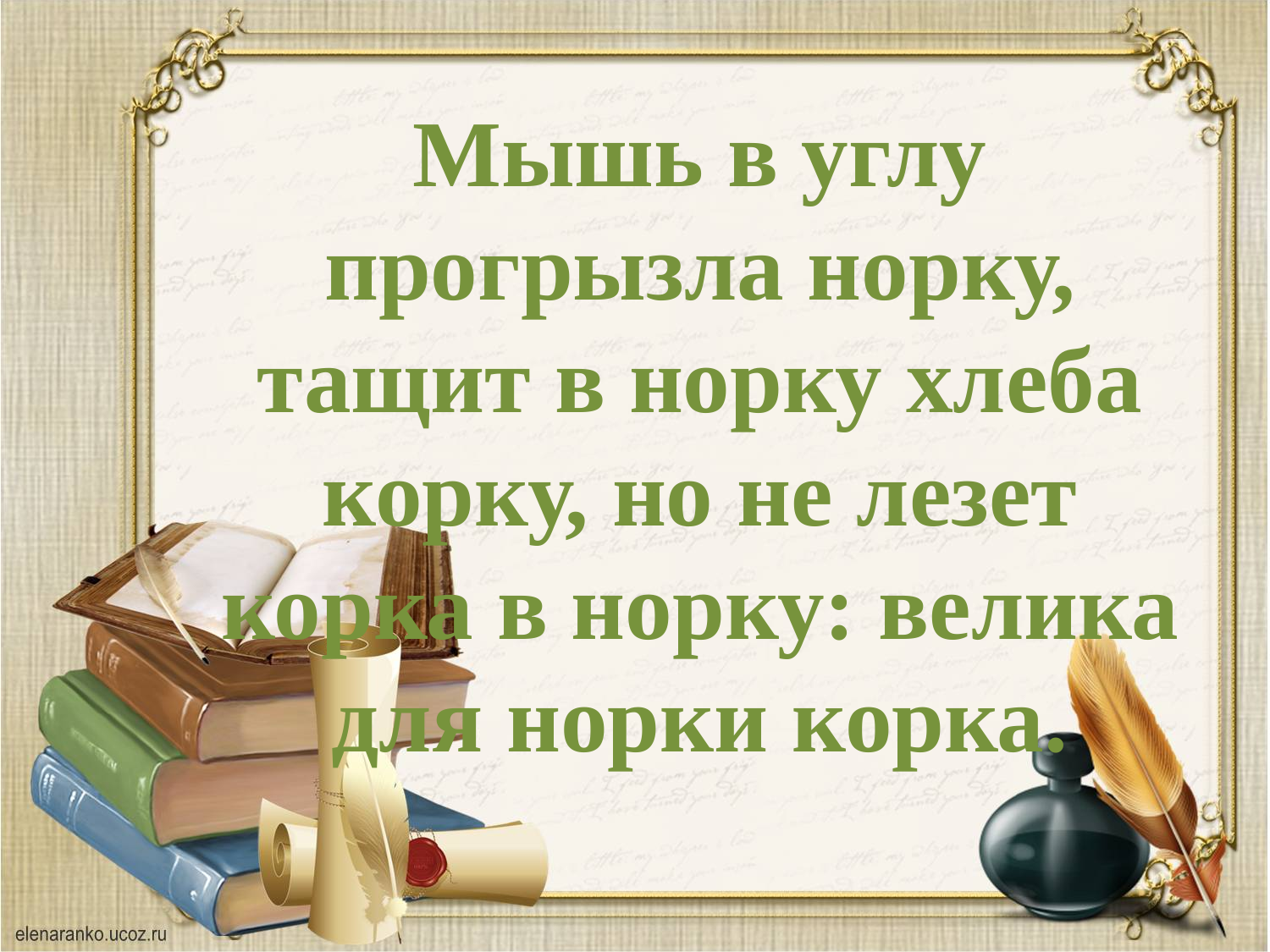

Мышь в углу прогрызла норку, тащит в норку хлеба корку, но не лезет корка в норку: велика для норки корка.